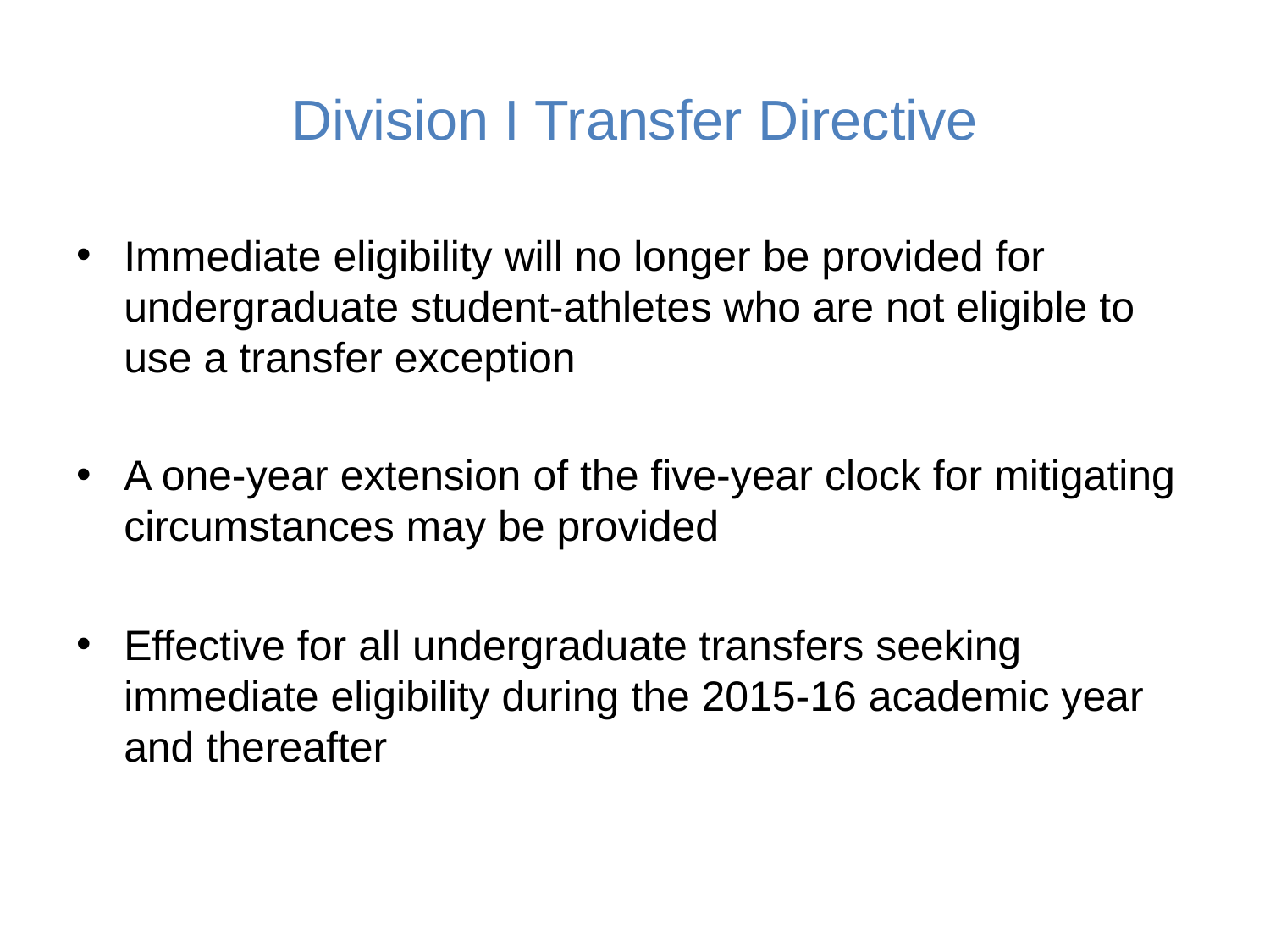

# Division I Transfer Directive
Immediate eligibility will no longer be provided for undergraduate student-athletes who are not eligible to use a transfer exception

A one-year extension of the five-year clock for mitigating circumstances may be provided

Effective for all undergraduate transfers seeking immediate eligibility during the 2015-16 academic year and thereafter